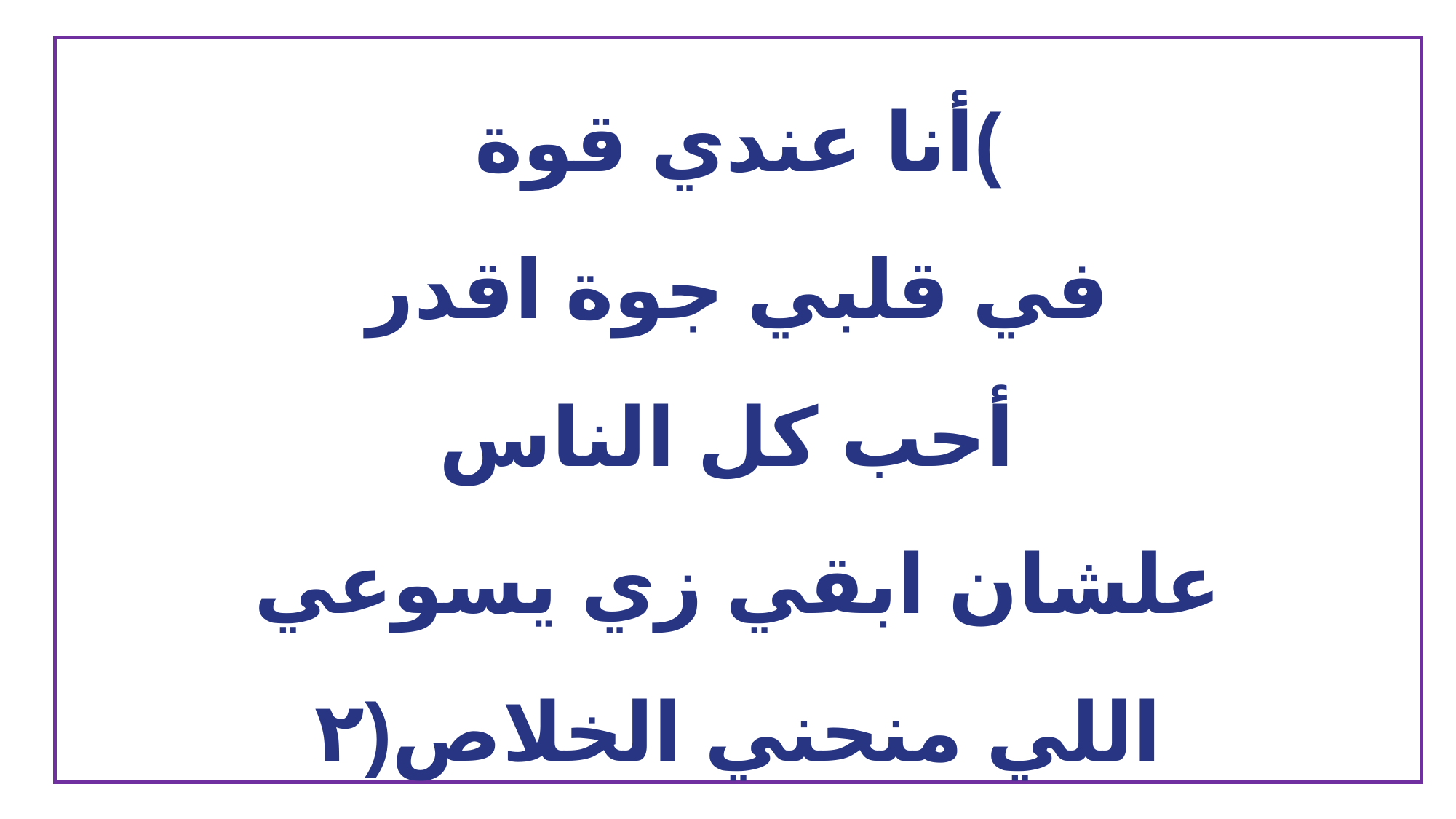

)أنا عندي قوة
في قلبي جوة اقدر
 أحب كل الناس
علشان ابقي زي يسوعي
اللي منحني الخلاص(٢